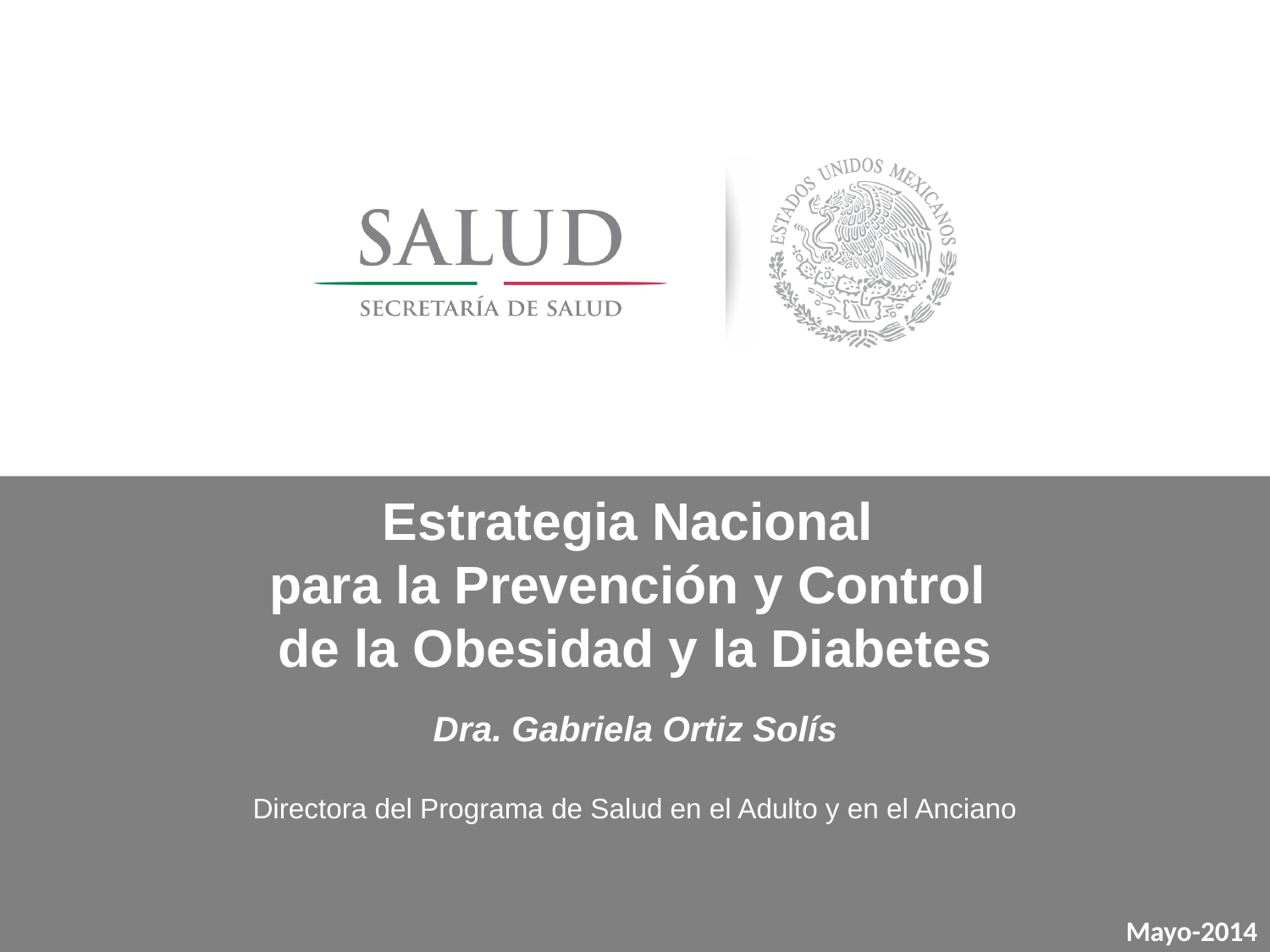

Estrategia Nacional
para la Prevención y Control
de la Obesidad y la Diabetes
Dra. Gabriela Ortiz Solís

Directora del Programa de Salud en el Adulto y en el Anciano
Mayo-2014